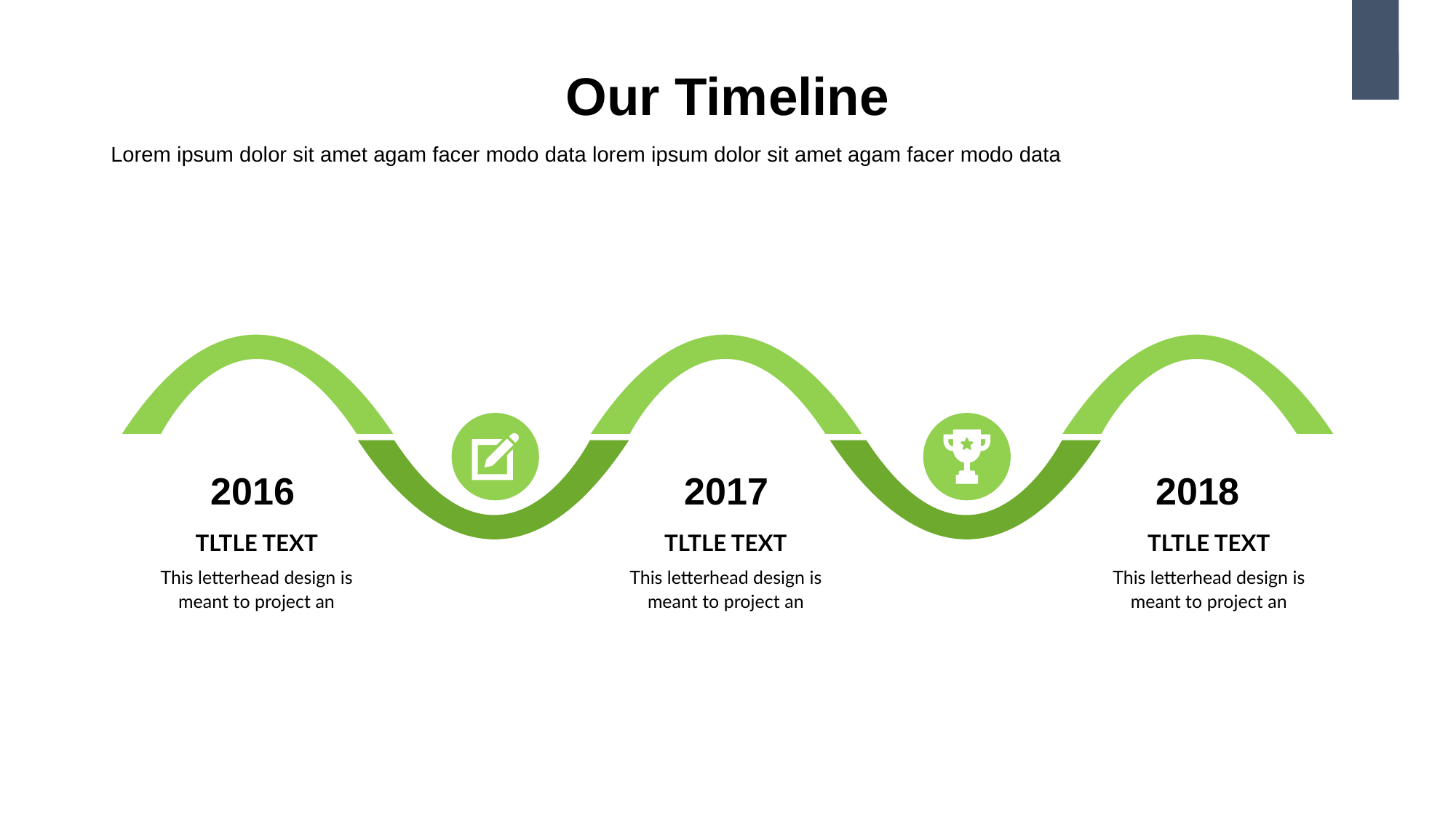

Our Timeline
15
Lorem ipsum dolor sit amet agam facer modo data lorem ipsum dolor sit amet agam facer modo data

2016
TLTLE TEXT
This letterhead design is meant to project an
2017
TLTLE TEXT
This letterhead design is meant to project an
2018
TLTLE TEXT
This letterhead design is meant to project an